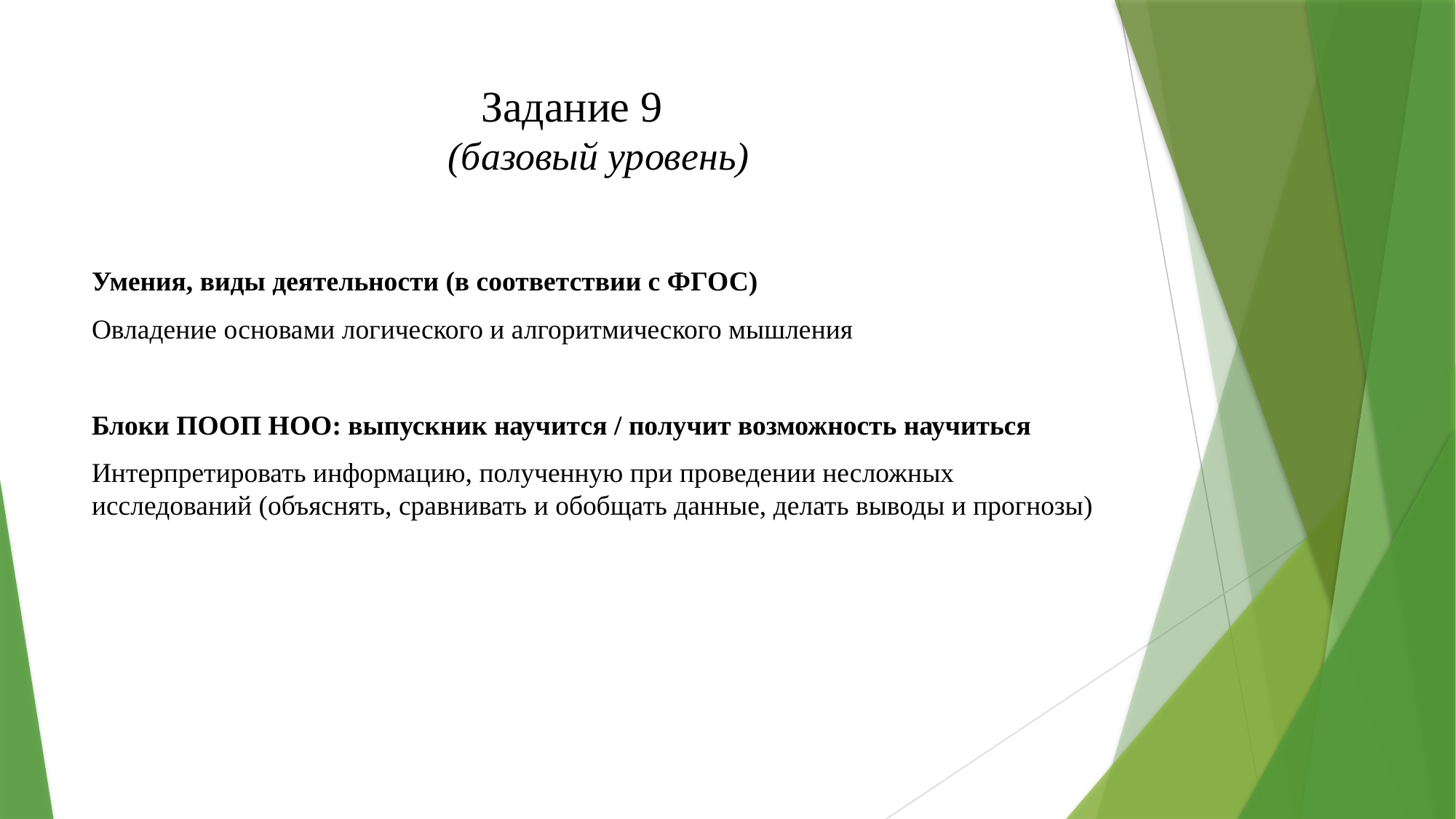

# Задание 9 (базовый уровень)
Умения, виды деятельности (в соответствии с ФГОС)
Овладение основами логического и алгоритмического мышления

Блоки ПООП НОО: выпускник научится / получит возможность научиться
Интерпретировать информацию, полученную при проведении несложных исследований (объяснять, сравнивать и обобщать данные, делать выводы и прогнозы)